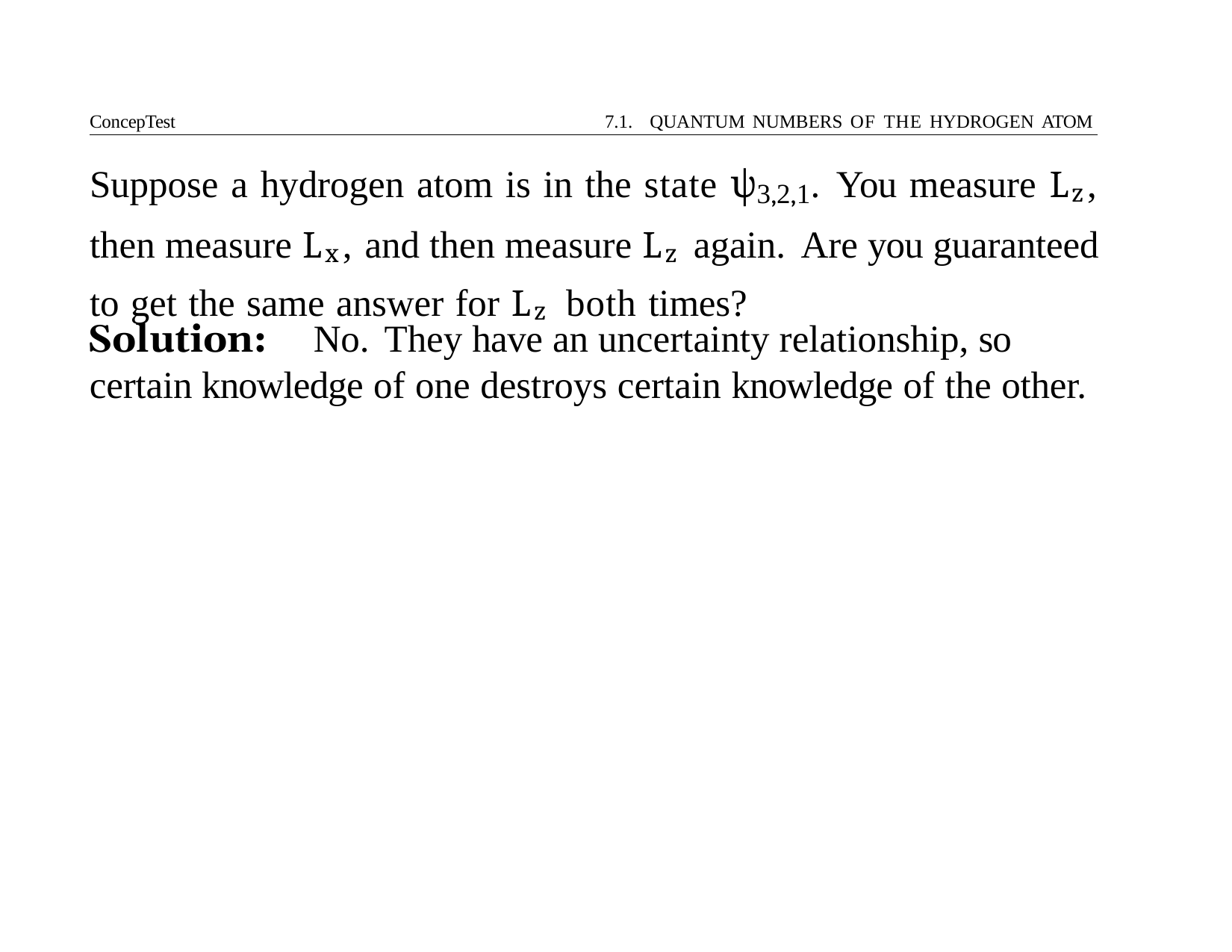

ConcepTest	7.1.  QUANTUM NUMBERS OF THE HYDROGEN ATOM

Suppose a hydrogen atom is in the state ψ3,2,1. You measure Lz, then measure Lx, and then measure Lz again. Are you guaranteed to get the same answer for Lz both times?
Solution:	No. They have an uncertainty relationship, so certain knowledge of one destroys certain knowledge of the other.